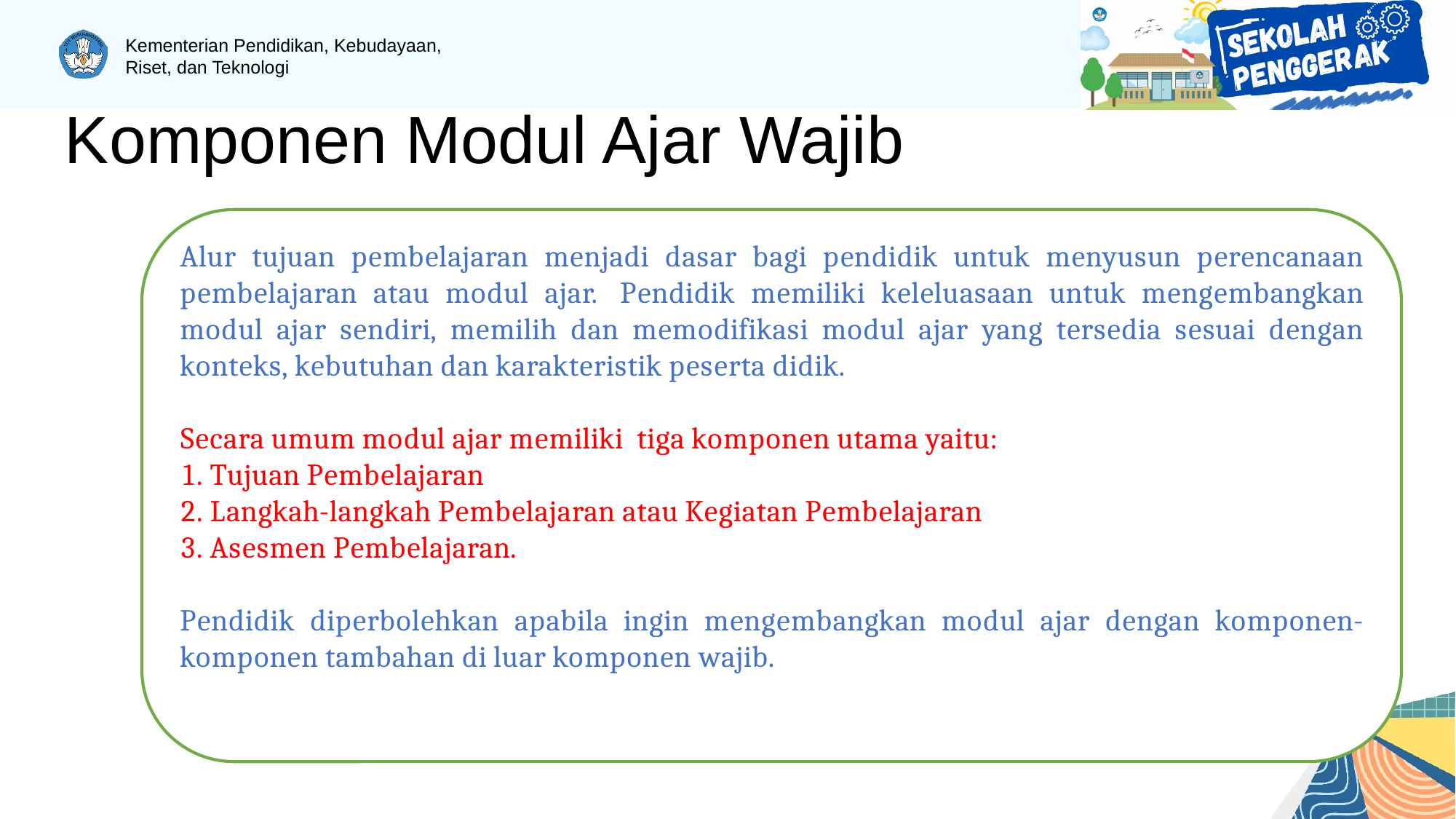

# Komponen Modul Ajar Wajib

Alur tujuan pembelajaran menjadi dasar bagi pendidik untuk menyusun perencanaan pembelajaran atau modul ajar.  Pendidik memiliki keleluasaan untuk mengembangkan modul ajar sendiri, memilih dan memodifikasi modul ajar yang tersedia sesuai dengan konteks, kebutuhan dan karakteristik peserta didik.
Secara umum modul ajar memiliki  tiga komponen utama yaitu:
1. Tujuan Pembelajaran
2. Langkah-langkah Pembelajaran atau Kegiatan Pembelajaran
3. Asesmen Pembelajaran.

Pendidik diperbolehkan apabila ingin mengembangkan modul ajar dengan komponen-komponen tambahan di luar komponen wajib.